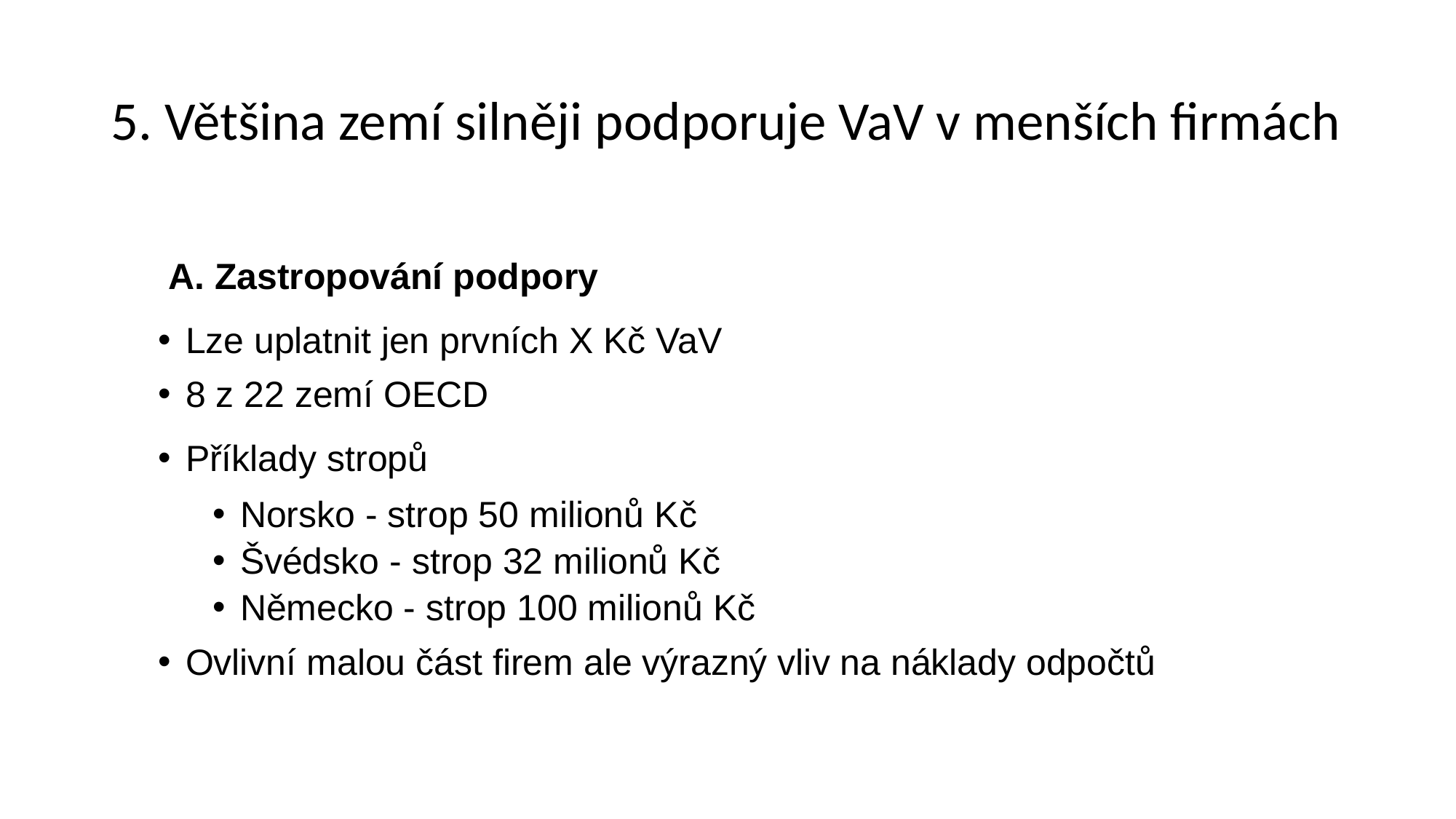

# 5. Většina zemí silněji podporuje VaV v menších firmách
 A. Zastropování podpory
Lze uplatnit jen prvních X Kč VaV
8 z 22 zemí OECD
Příklady stropů
Norsko - strop 50 milionů Kč
Švédsko - strop 32 milionů Kč
Německo - strop 100 milionů Kč
Ovlivní malou část firem ale výrazný vliv na náklady odpočtů